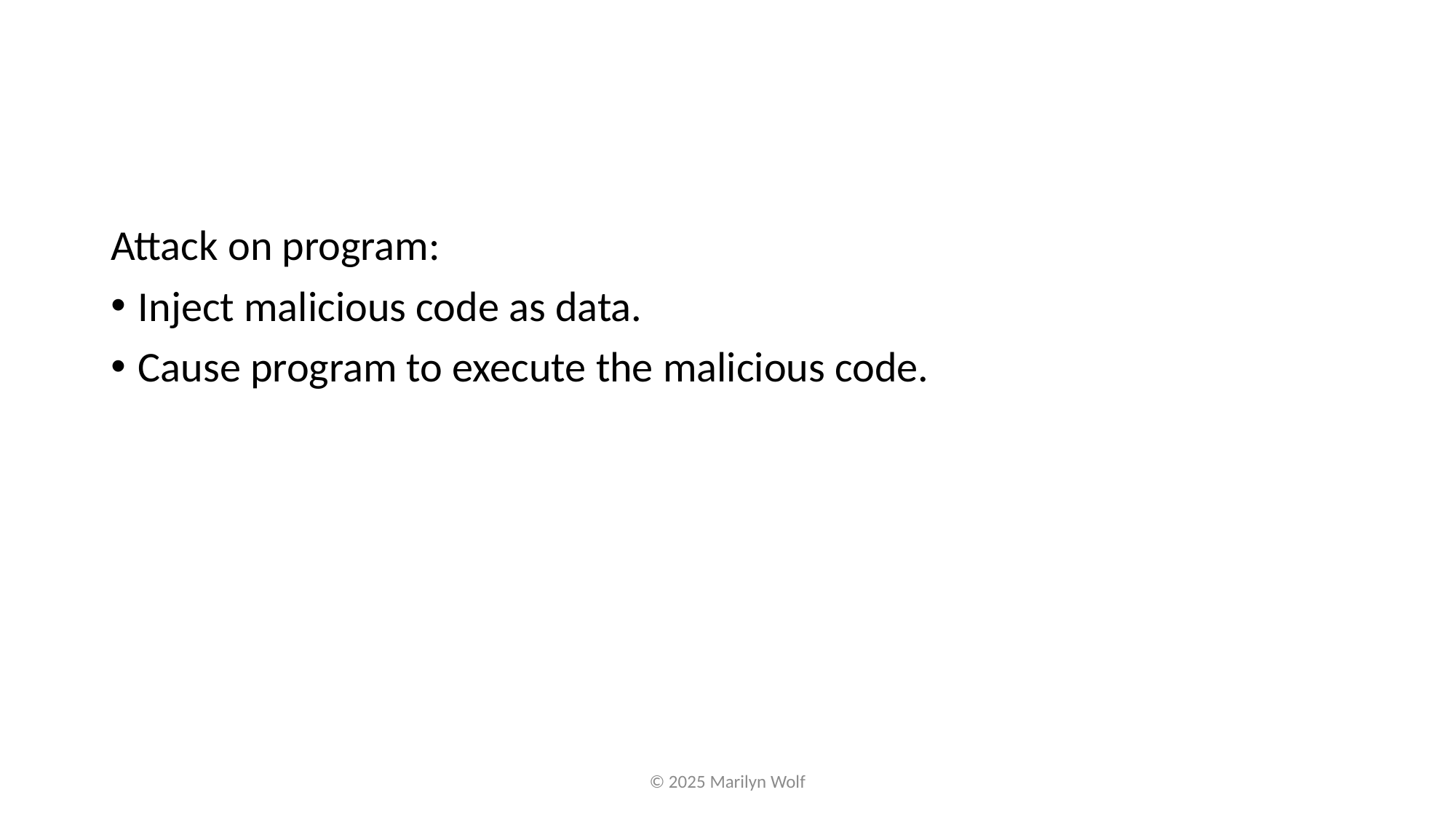

Attack on program:
Inject malicious code as data.
Cause program to execute the malicious code.
© 2025 Marilyn Wolf